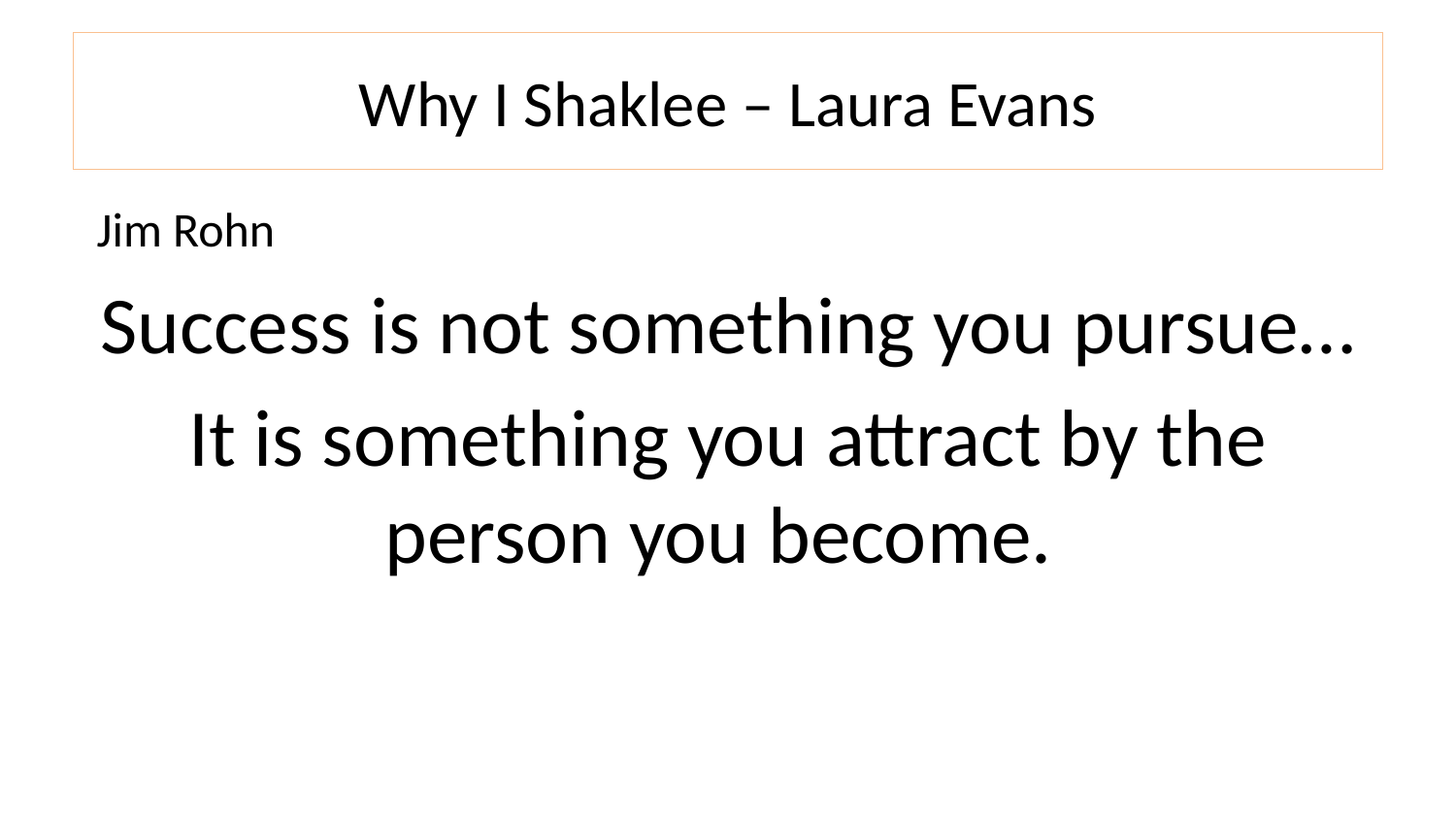

# Why I Shaklee – Laura Evans
 Jim Rohn
Success is not something you pursue…
It is something you attract by the person you become.